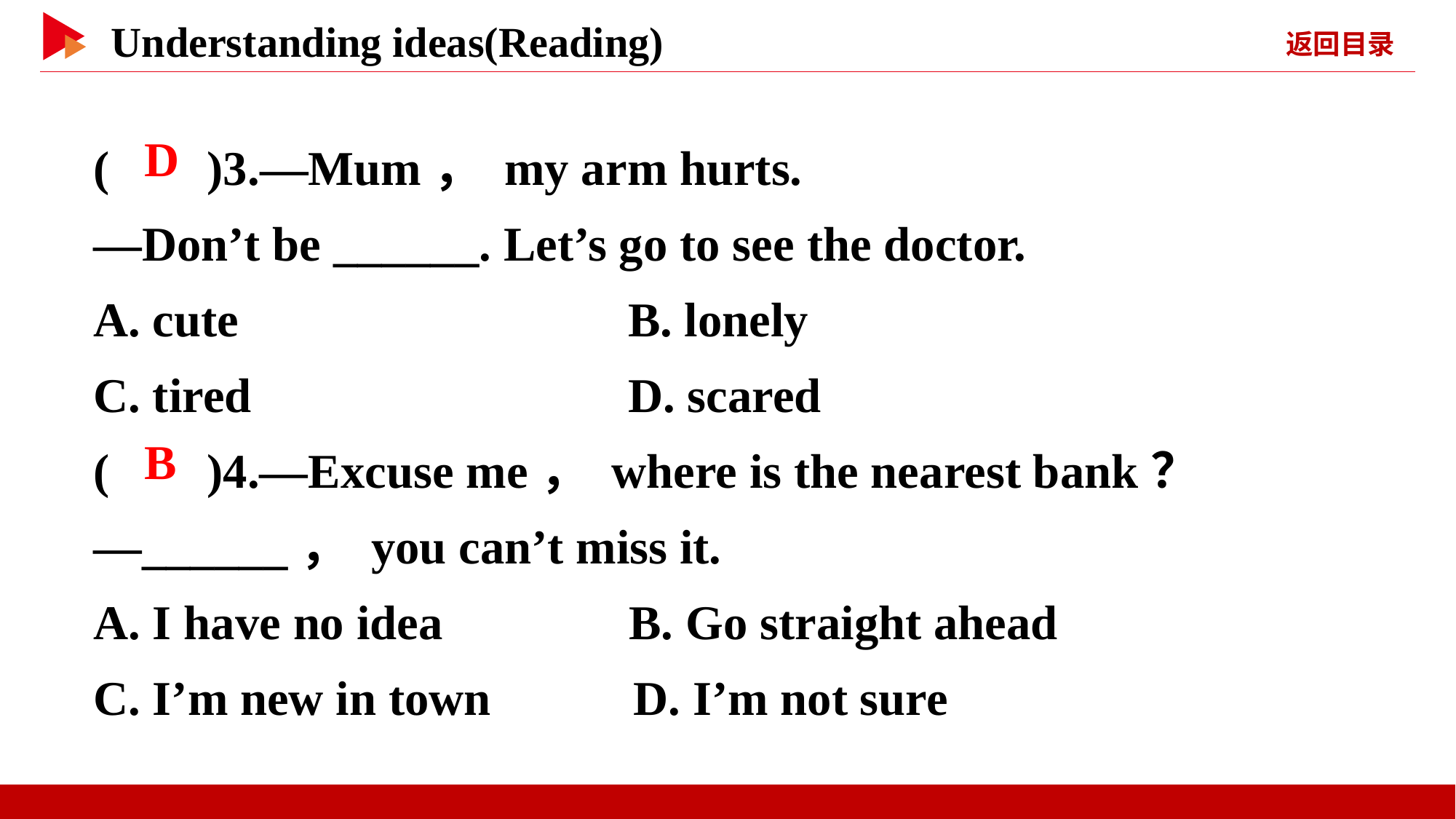

(        )3.—Mum， my arm hurts.
—Don’t be ______. Let’s go to see the doctor.
A. cute	                          B. lonely
C. tired	                          D. scared
(        )4.—Excuse me， where is the nearest bank？
—______， you can’t miss it.
A. I have no idea                 B. Go straight ahead
C. I’m new in town             D. I’m not sure
   D
   B